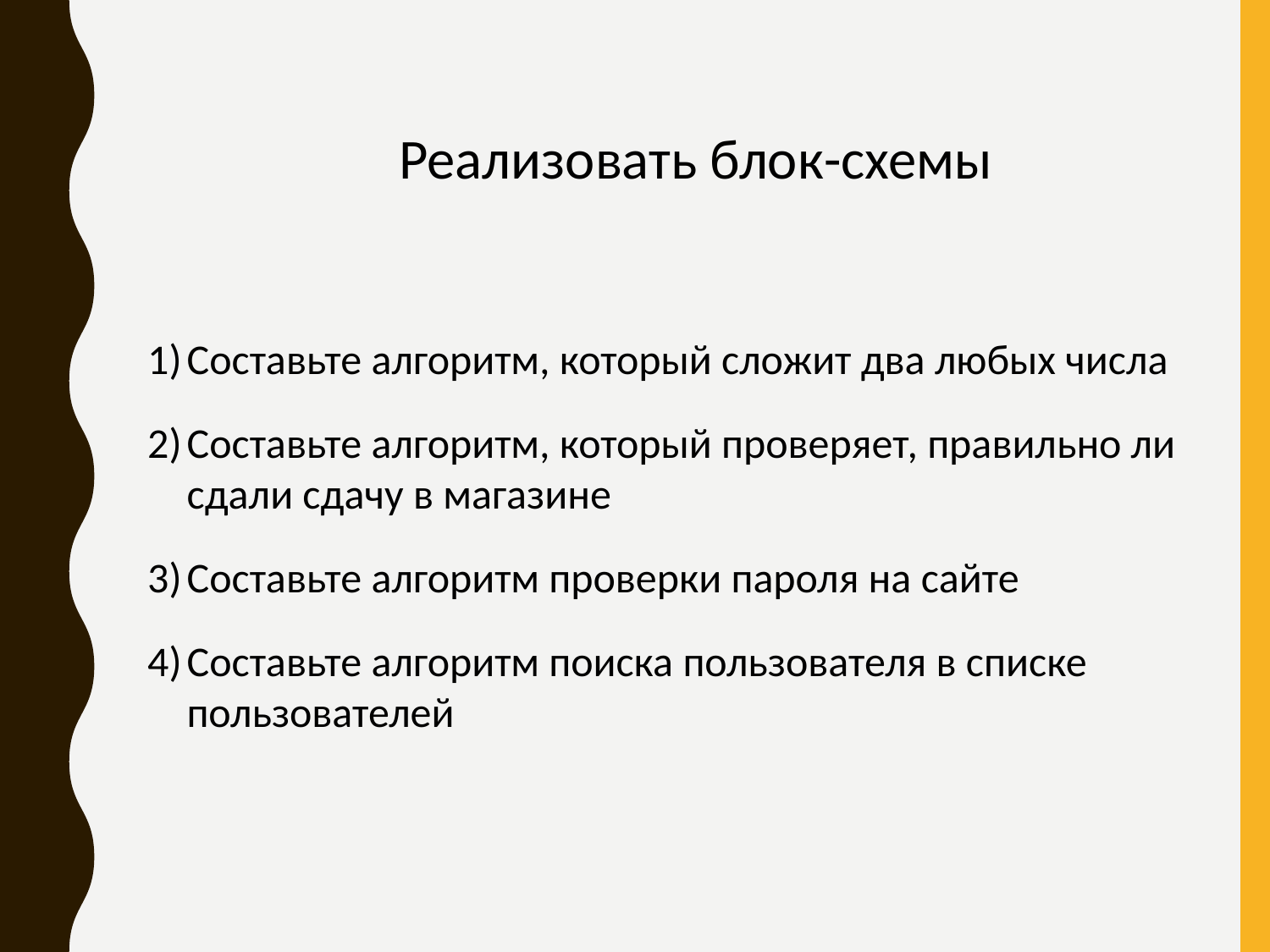

Реализовать блок-схемы
Составьте алгоритм, который сложит два любых числа
Составьте алгоритм, который проверяет, правильно ли сдали сдачу в магазине
Составьте алгоритм проверки пароля на сайте
Составьте алгоритм поиска пользователя в списке пользователей